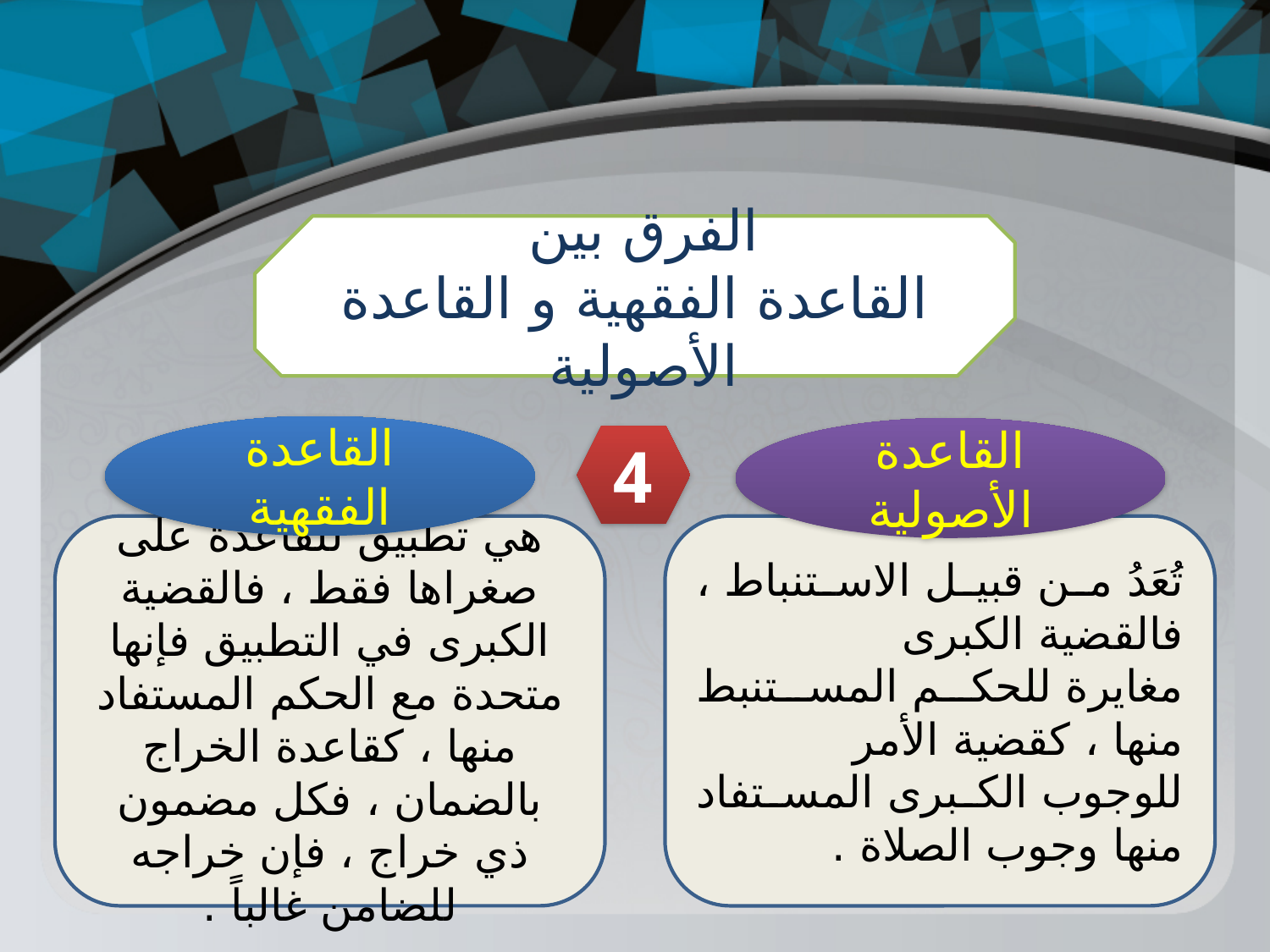

الفرق بين
القاعدة الفقهية و القاعدة الأصولية
القاعدة الفقهية
القاعدة الأصولية
4

هي تطبيق للقاعدة على صغراها فقط ، فالقضية الكبرى في التطبيق فإنها متحدة مع الحكم المستفاد منها ، كقاعدة الخراج بالضمان ، فكل مضمون ذي خراج ، فإن خراجه للضامن غالباً .

تُعَدُ من قبيل الاستنباط ، فالقضية الكبرى
مغايرة للحكم المستنبط منها ، كقضية الأمر
للوجوب الكبرى المستفاد منها وجوب الصلاة .